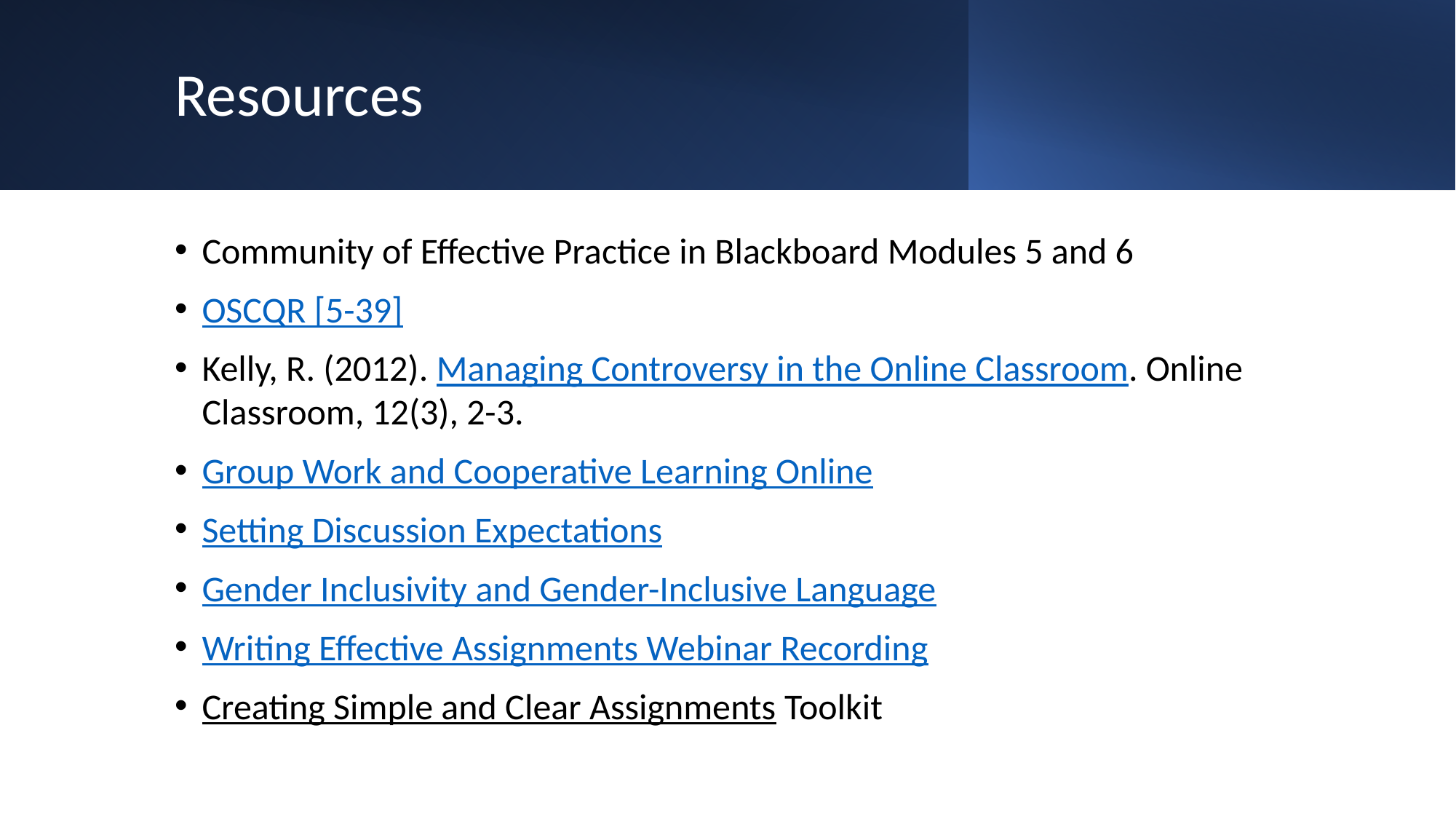

# Resources
Community of Effective Practice in Blackboard Modules 5 and 6
OSCQR [5-39]
Kelly, R. (2012). Managing Controversy in the Online Classroom. Online Classroom, 12(3), 2-3.
Group Work and Cooperative Learning Online
Setting Discussion Expectations
Gender Inclusivity and Gender-Inclusive Language
Writing Effective Assignments Webinar Recording
Creating Simple and Clear Assignments Toolkit